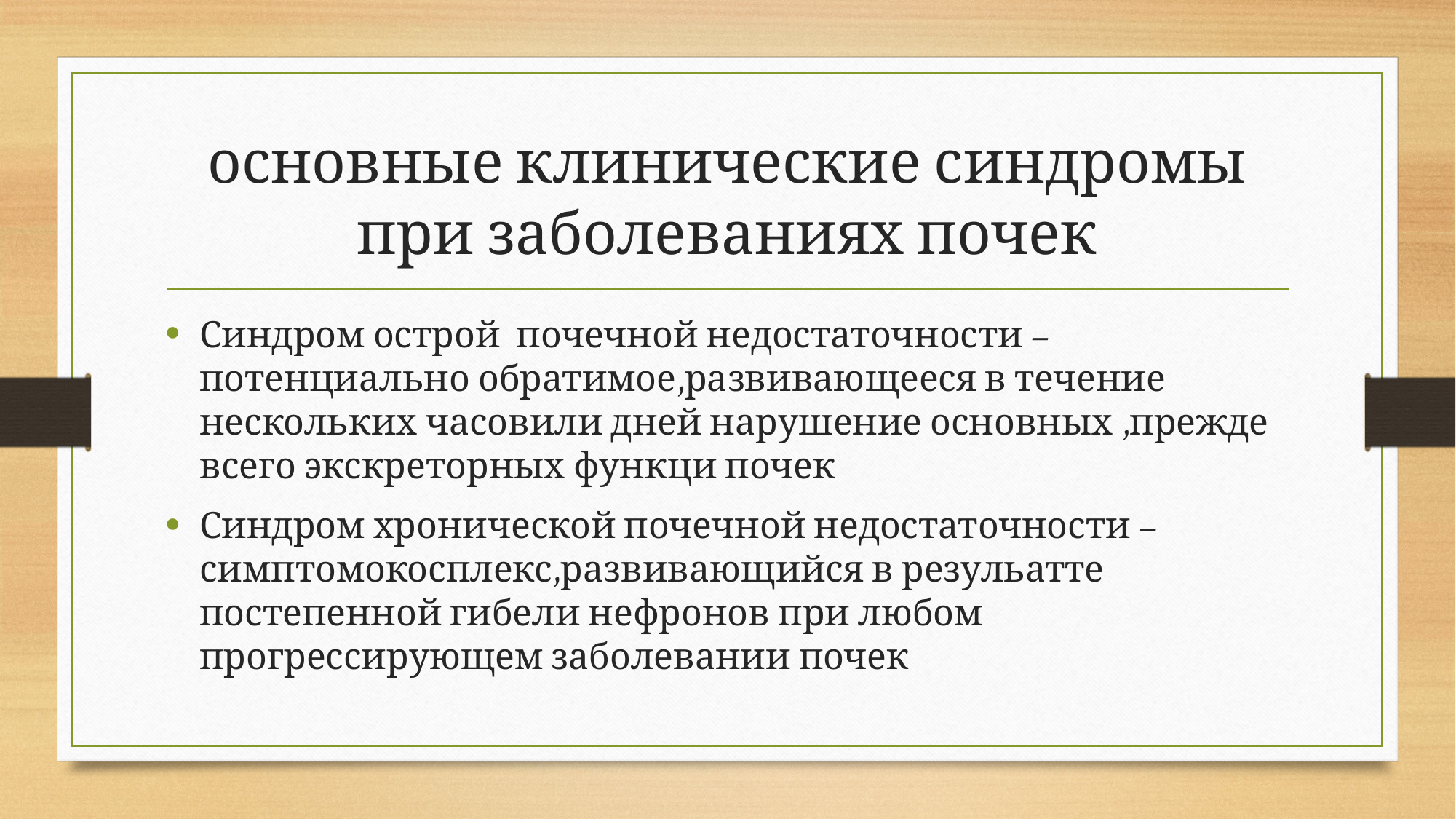

# основные клинические синдромы при заболеваниях почек
Синдром острой  почечной недостаточности – потенциально обратимое,развивающееся в течение нескольких часовили дней нарушение основных ,прежде всего экскреторных функци почек
Синдром хронической почечной недостаточности – симптомокосплекс,развивающийся в резульатте постепенной гибели нефронов при любом прогрессирующем заболевании почек